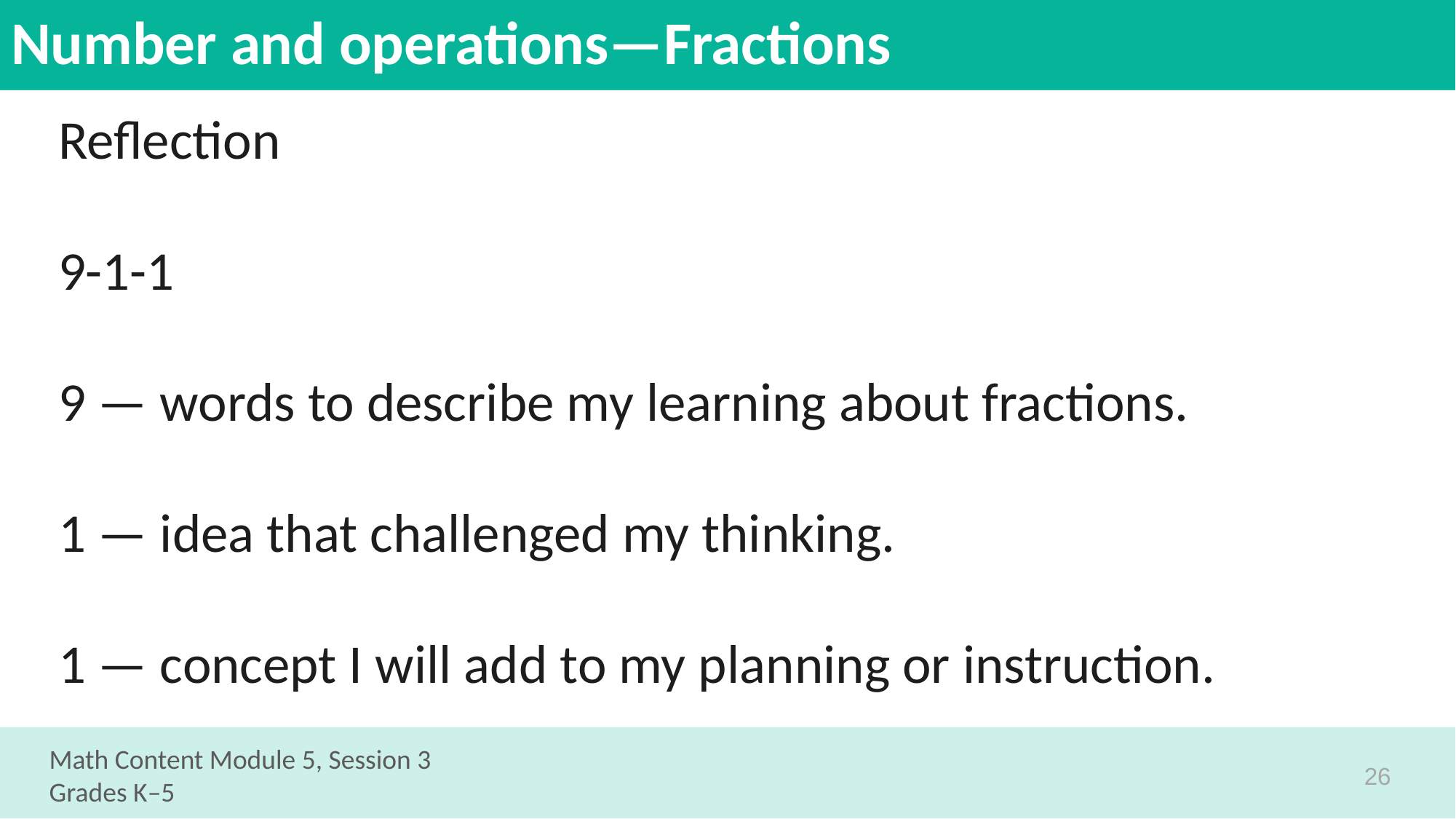

# Number and operations—Fractions
Reflection

9-1-1

9 — words to describe my learning about fractions.

1 — idea that challenged my thinking.

1 — concept I will add to my planning or instruction.
Math Content Module 5, Session 3
Grades K–5
26